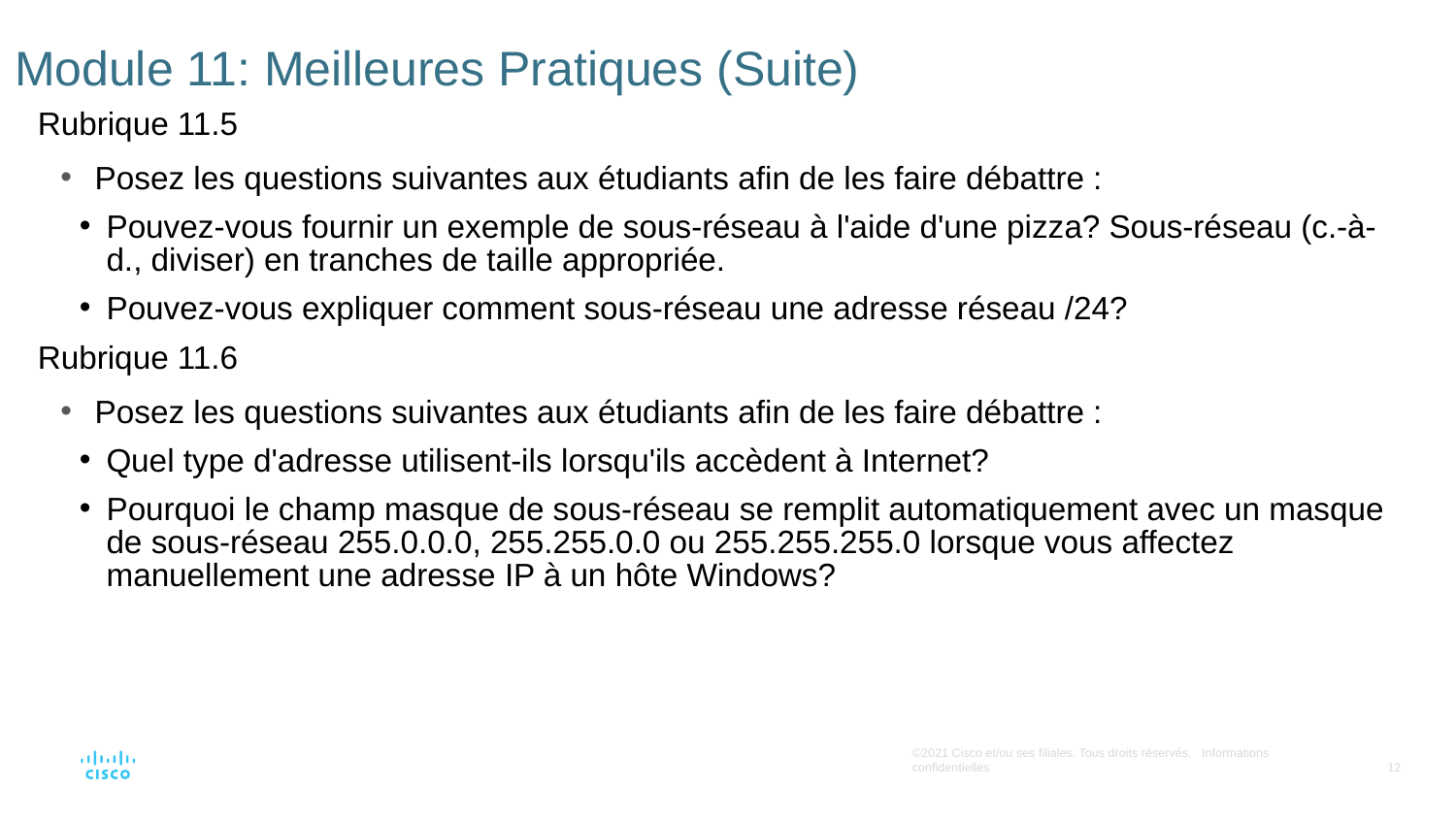

# Module 11: Meilleures Pratiques (Suite)
Rubrique 11.5
Posez les questions suivantes aux étudiants afin de les faire débattre :
Pouvez-vous fournir un exemple de sous-réseau à l'aide d'une pizza? Sous-réseau (c.-à-d., diviser) en tranches de taille appropriée.
Pouvez-vous expliquer comment sous-réseau une adresse réseau /24?
Rubrique 11.6
Posez les questions suivantes aux étudiants afin de les faire débattre :
Quel type d'adresse utilisent-ils lorsqu'ils accèdent à Internet?
Pourquoi le champ masque de sous-réseau se remplit automatiquement avec un masque de sous-réseau 255.0.0.0, 255.255.0.0 ou 255.255.255.0 lorsque vous affectez manuellement une adresse IP à un hôte Windows?